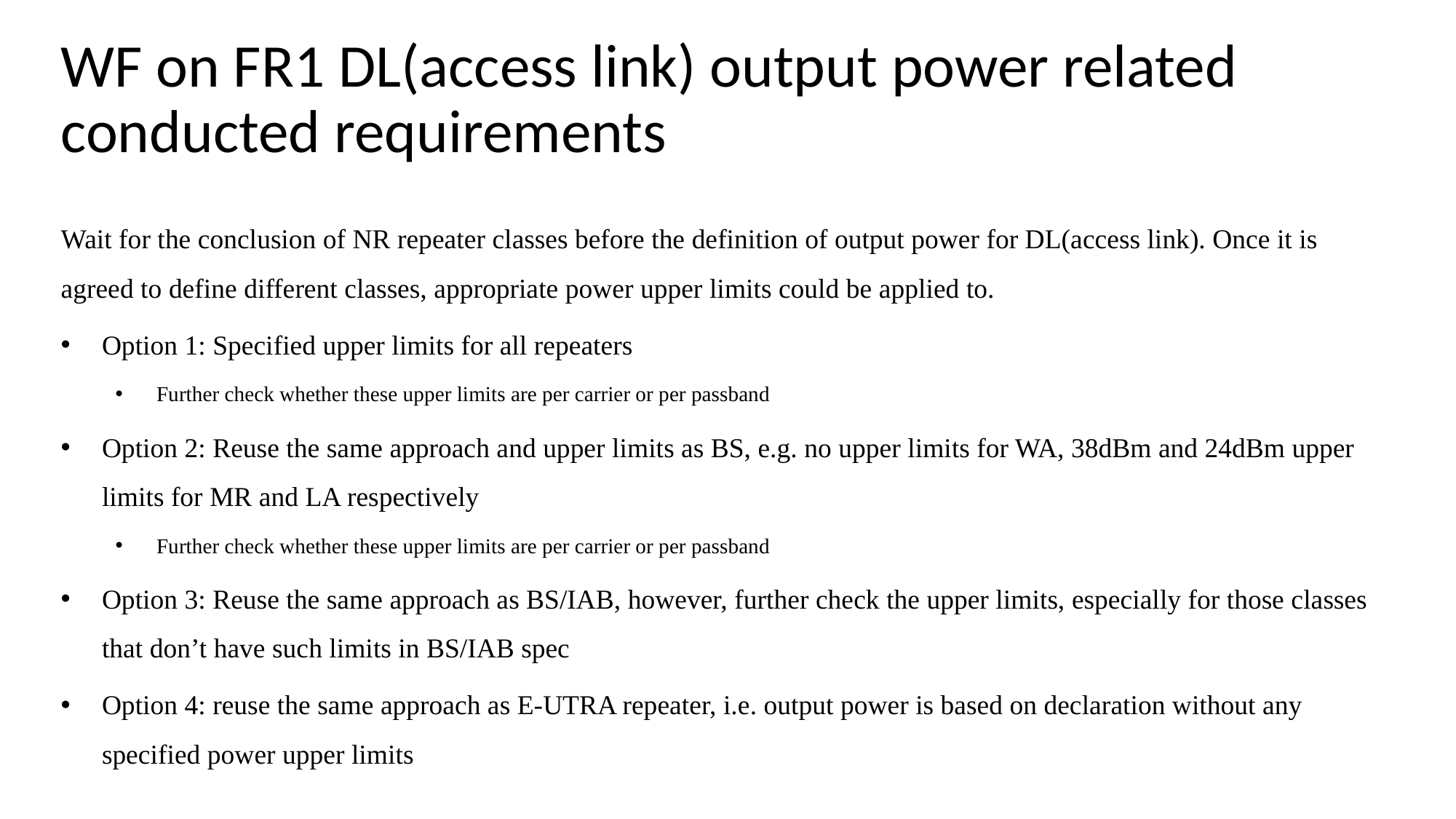

# WF on FR1 DL(access link) output power related conducted requirements
Wait for the conclusion of NR repeater classes before the definition of output power for DL(access link). Once it is agreed to define different classes, appropriate power upper limits could be applied to.
Option 1: Specified upper limits for all repeaters
Further check whether these upper limits are per carrier or per passband
Option 2: Reuse the same approach and upper limits as BS, e.g. no upper limits for WA, 38dBm and 24dBm upper limits for MR and LA respectively
Further check whether these upper limits are per carrier or per passband
Option 3: Reuse the same approach as BS/IAB, however, further check the upper limits, especially for those classes that don’t have such limits in BS/IAB spec
Option 4: reuse the same approach as E-UTRA repeater, i.e. output power is based on declaration without any specified power upper limits